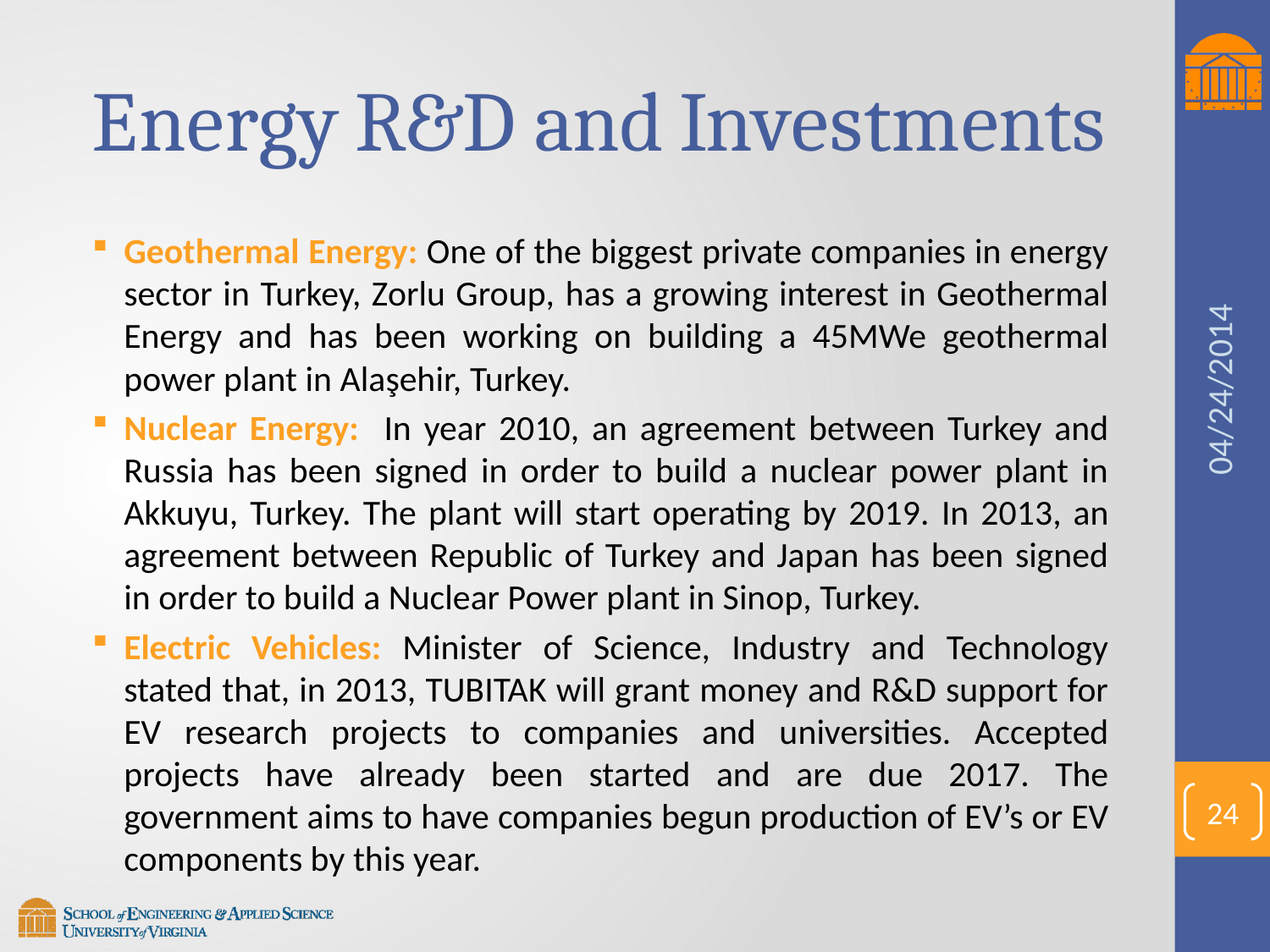

# Energy R&D and Investments
Geothermal Energy: One of the biggest private companies in energy sector in Turkey, Zorlu Group, has a growing interest in Geothermal Energy and has been working on building a 45MWe geothermal power plant in Alaşehir, Turkey.
Nuclear Energy:  In year 2010, an agreement between Turkey and Russia has been signed in order to build a nuclear power plant in Akkuyu, Turkey. The plant will start operating by 2019. In 2013, an agreement between Republic of Turkey and Japan has been signed in order to build a Nuclear Power plant in Sinop, Turkey.
Electric Vehicles: Minister of Science, Industry and Technology stated that, in 2013, TUBITAK will grant money and R&D support for EV research projects to companies and universities. Accepted projects have already been started and are due 2017. The government aims to have companies begun production of EV’s or EV components by this year.

04/24/2014
24